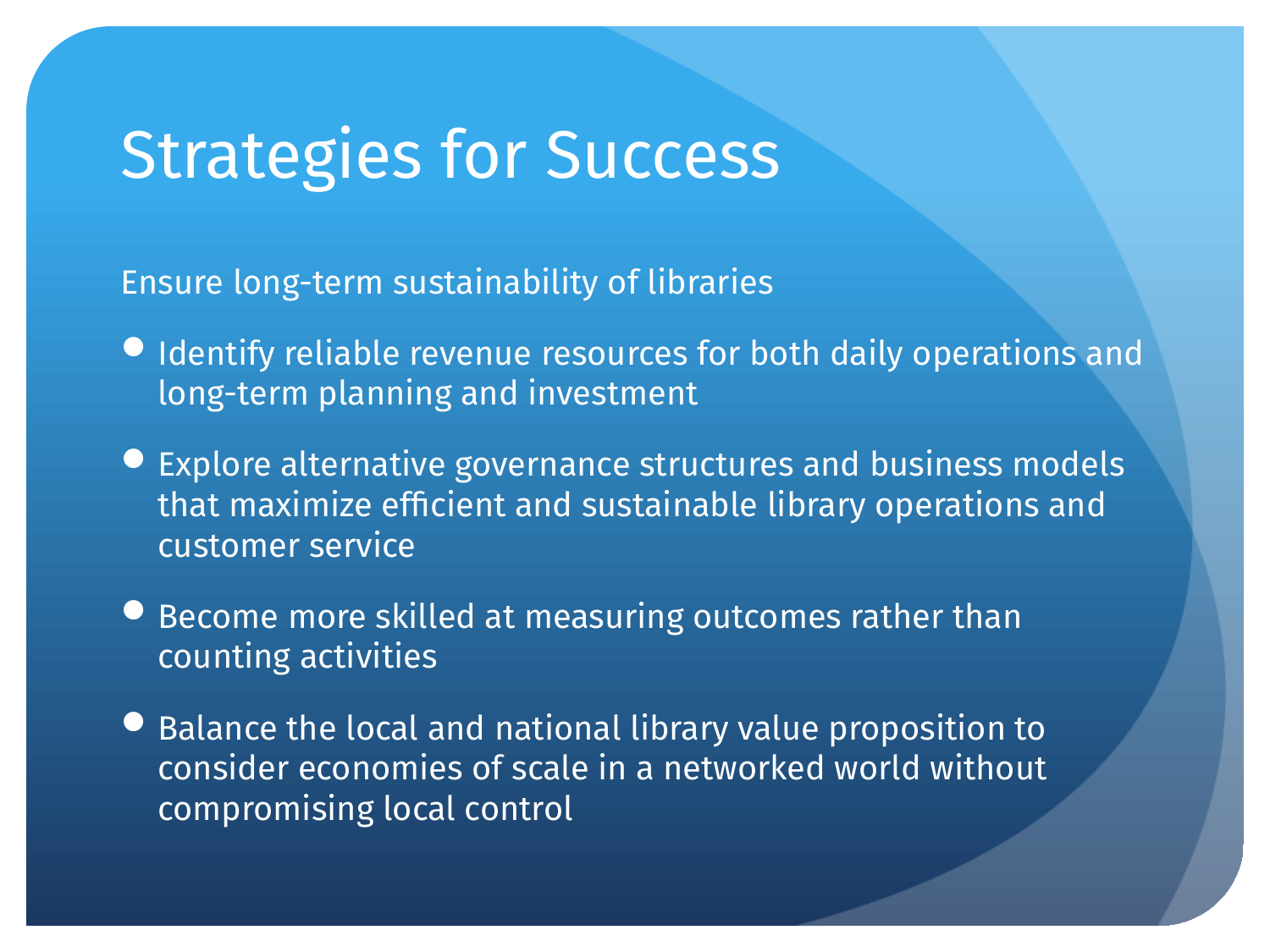

# Strategies for Success
Ensure long-term sustainability of libraries
Identify reliable revenue resources for both daily operations and long-term planning and investment
Explore alternative governance structures and business models that maximize efficient and sustainable library operations and customer service
Become more skilled at measuring outcomes rather than counting activities
Balance the local and national library value proposition to consider economies of scale in a networked world without compromising local control